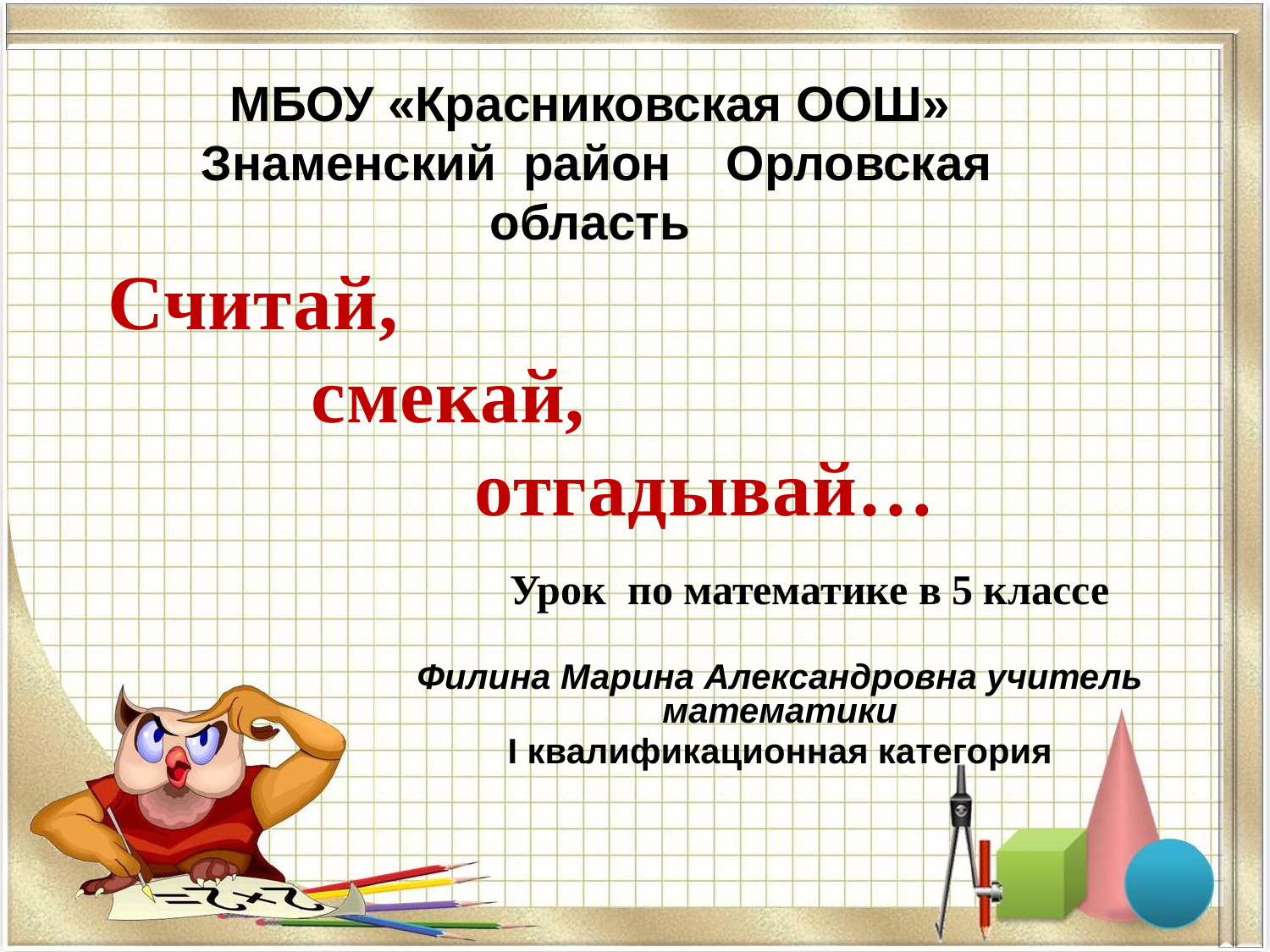

МБОУ «Красниковская ООШ»
 Знаменский  район    Орловская область
Считай,
          смекай,
                  отгадывай…
Урок  по математике в 5 классе
Филина Марина Александровна учитель математики
I квалификационная категория